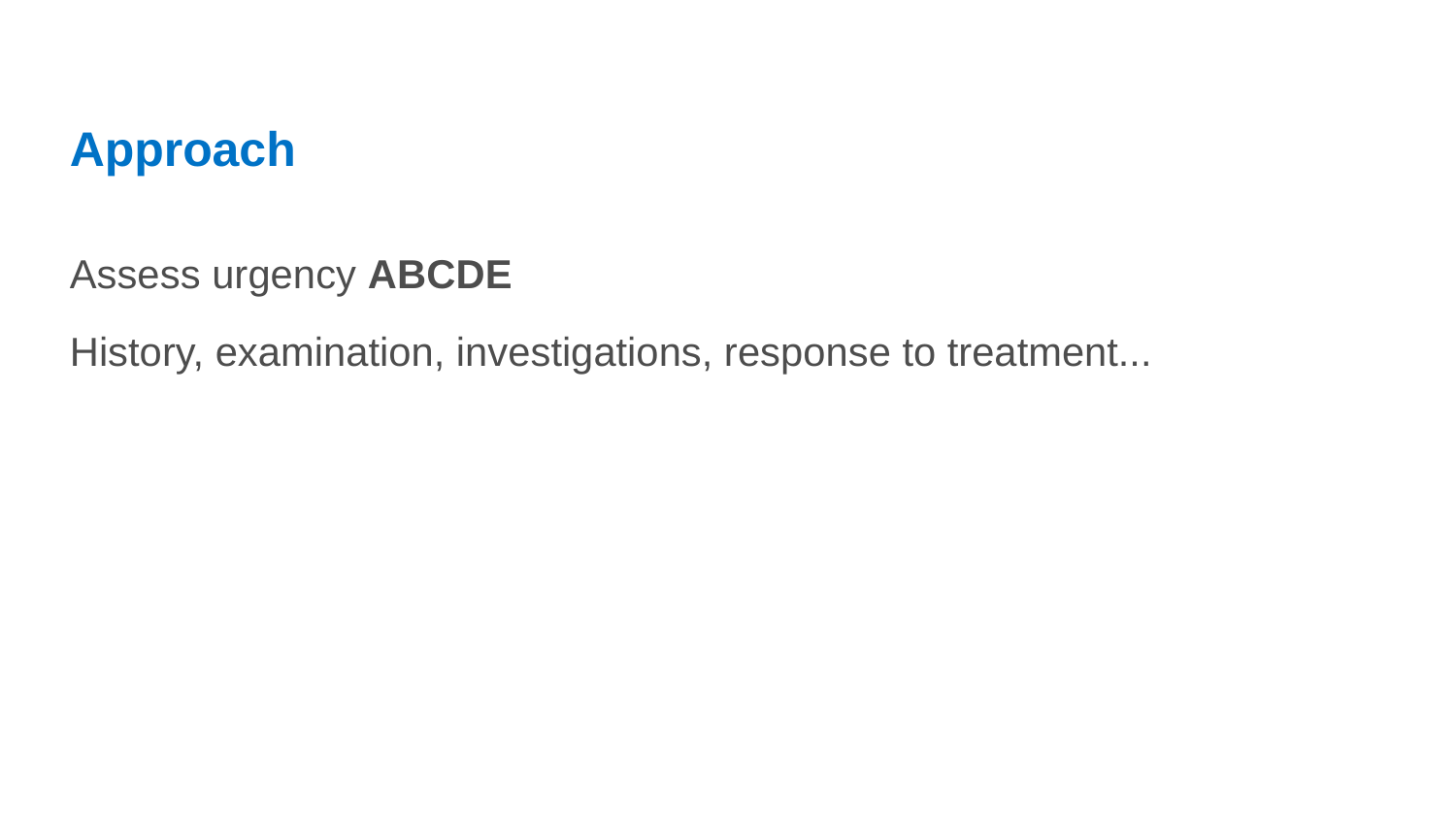

# Approach
Assess urgency ABCDE

History, examination, investigations, response to treatment...